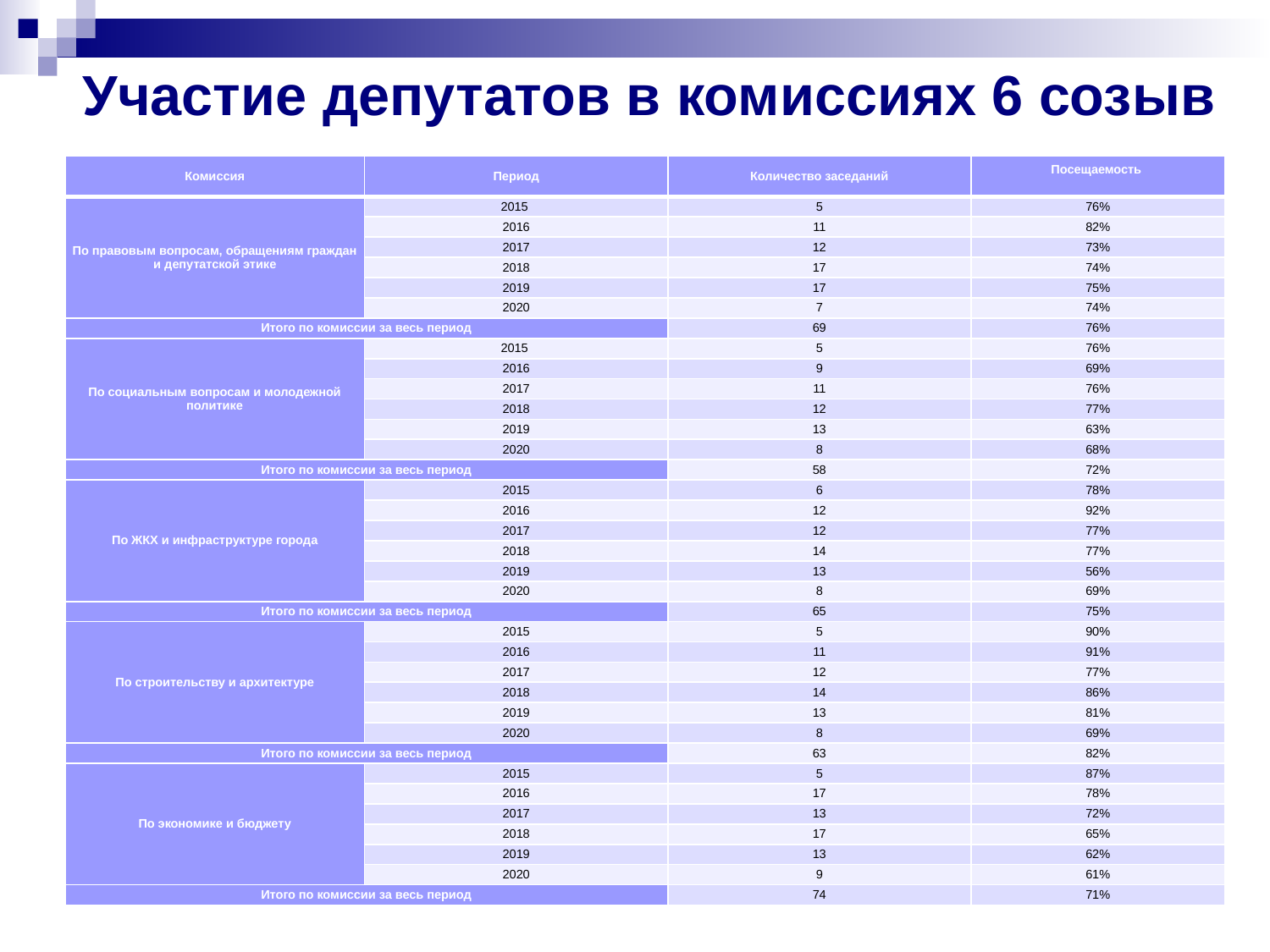

# Участие депутатов в комиссиях 6 созыв
| Комиссия | Период | Количество заседаний | Посещаемость |
| --- | --- | --- | --- |
| По правовым вопросам, обращениям граждан и депутатской этике | 2015 | 5 | 76% |
|  | 2016 | 11 | 82% |
|  | 2017 | 12 | 73% |
|  | 2018 | 17 | 74% |
|  | 2019 | 17 | 75% |
|  | 2020 | 7 | 74% |
| Итого по комиссии за весь период |  | 69 | 76% |
| По социальным вопросам и молодежной политике | 2015 | 5 | 76% |
|  | 2016 | 9 | 69% |
|  | 2017 | 11 | 76% |
|  | 2018 | 12 | 77% |
|  | 2019 | 13 | 63% |
|  | 2020 | 8 | 68% |
| Итого по комиссии за весь период |  | 58 | 72% |
| По ЖКХ и инфраструктуре города | 2015 | 6 | 78% |
|  | 2016 | 12 | 92% |
|  | 2017 | 12 | 77% |
|  | 2018 | 14 | 77% |
|  | 2019 | 13 | 56% |
|  | 2020 | 8 | 69% |
| Итого по комиссии за весь период |  | 65 | 75% |
| По строительству и архитектуре | 2015 | 5 | 90% |
|  | 2016 | 11 | 91% |
|  | 2017 | 12 | 77% |
|  | 2018 | 14 | 86% |
|  | 2019 | 13 | 81% |
|  | 2020 | 8 | 69% |
| Итого по комиссии за весь период |  | 63 | 82% |
| По экономике и бюджету | 2015 | 5 | 87% |
|  | 2016 | 17 | 78% |
|  | 2017 | 13 | 72% |
|  | 2018 | 17 | 65% |
|  | 2019 | 13 | 62% |
|  | 2020 | 9 | 61% |
| Итого по комиссии за весь период |  | 74 | 71% |